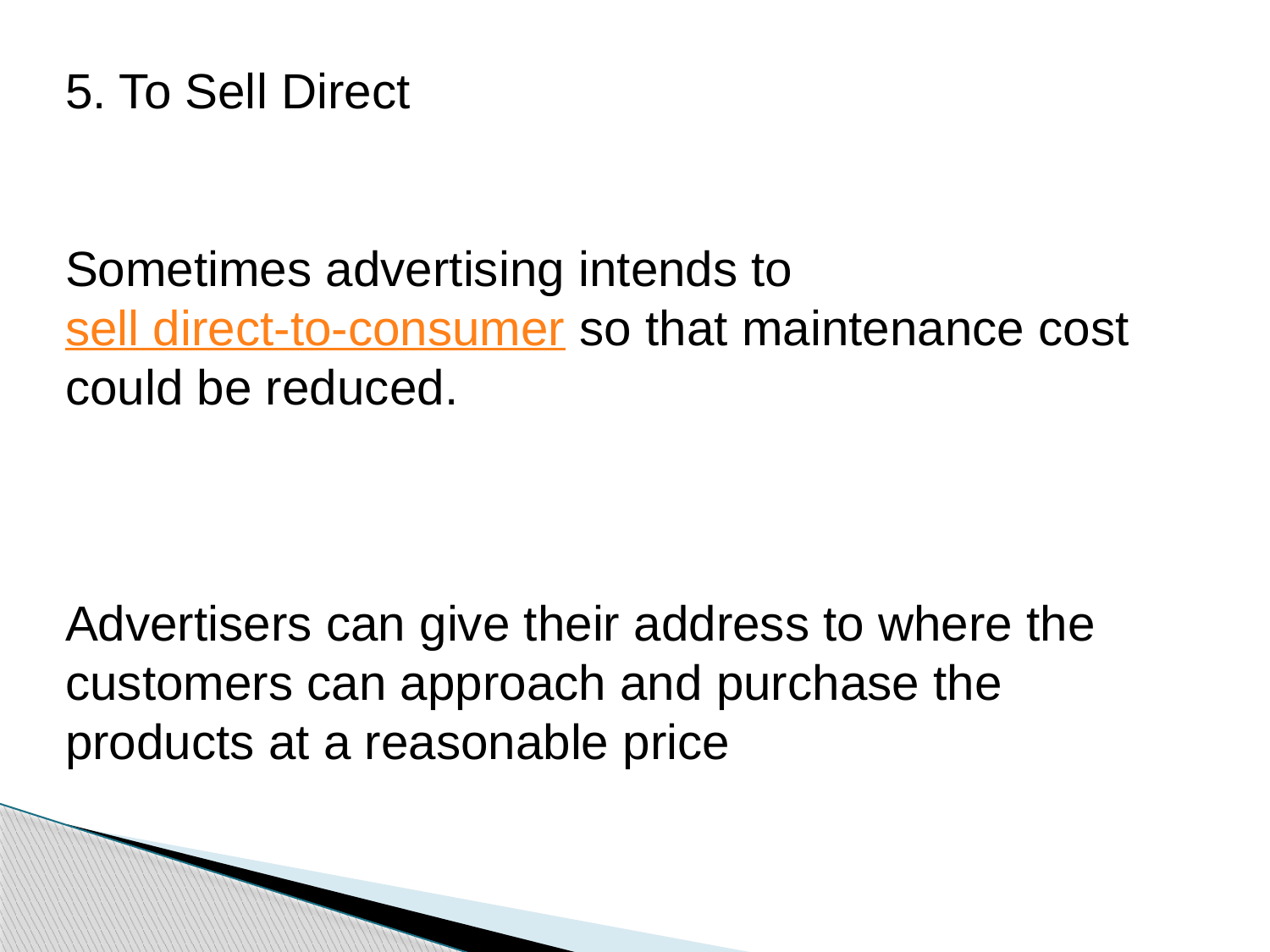

5. To Sell Direct

Sometimes advertising intends to sell direct-to-consumer so that maintenance cost could be reduced.

Advertisers can give their address to where the customers can approach and purchase the products at a reasonable price